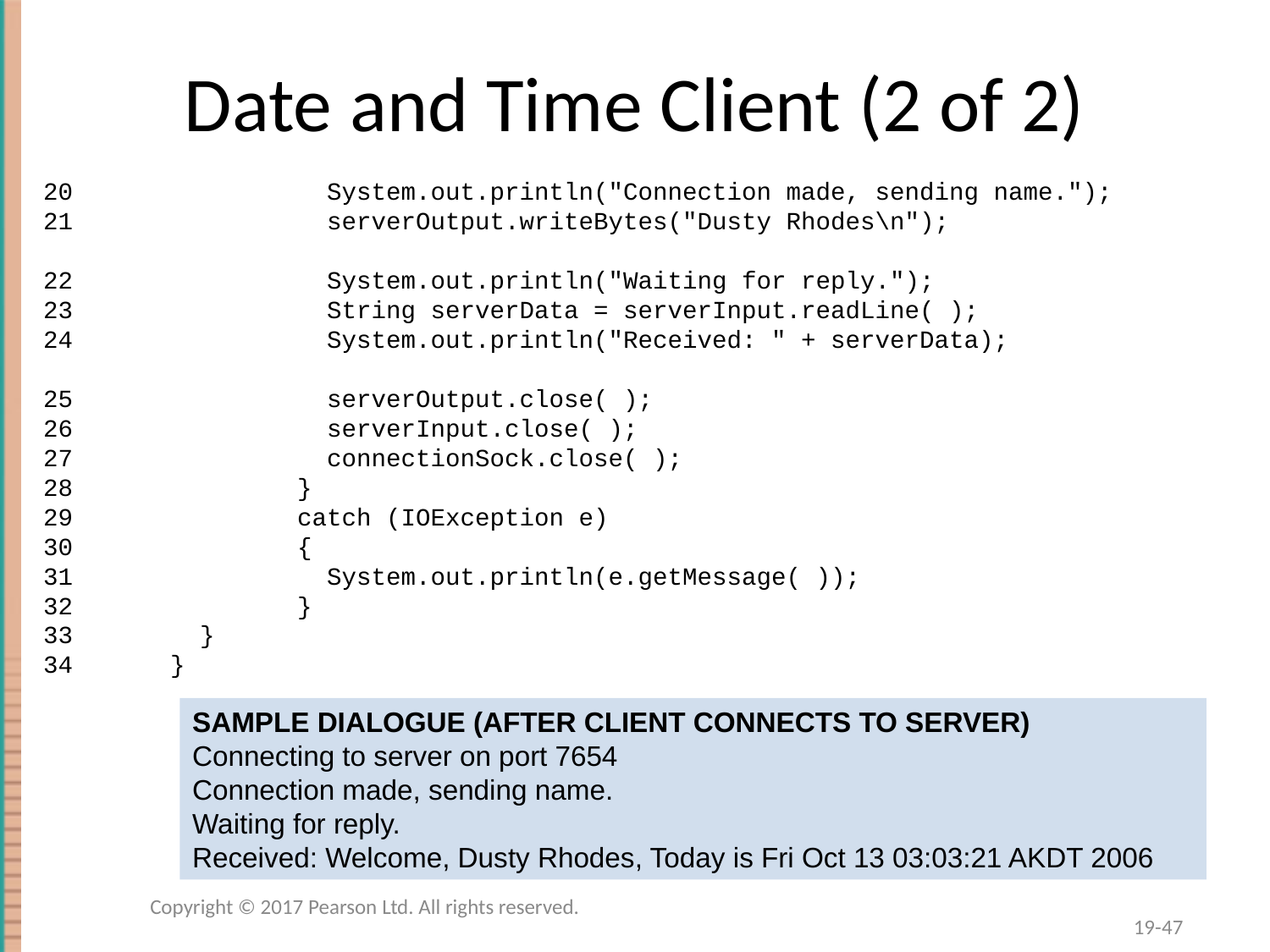

# Date and Time Client (2 of 2)
20		  System.out.println("Connection made, sending name.");
21		  serverOutput.writeBytes("Dusty Rhodes\n");

22		  System.out.println("Waiting for reply.");
23		  String serverData = serverInput.readLine( );
24		  System.out.println("Received: " + serverData);

25		  serverOutput.close( );
26		  serverInput.close( );
27		  connectionSock.close( );
28		}
29		catch (IOException e)
30		{
31		  System.out.println(e.getMessage( ));
32		}
33	  }
34	}

SAMPLE dialogue (After client connects to server)
Connecting to server on port 7654
Connection made, sending name.
Waiting for reply.
Received: Welcome, Dusty Rhodes, Today is Fri Oct 13 03:03:21 AKDT 2006
Copyright © 2017 Pearson Ltd. All rights reserved.
19-47